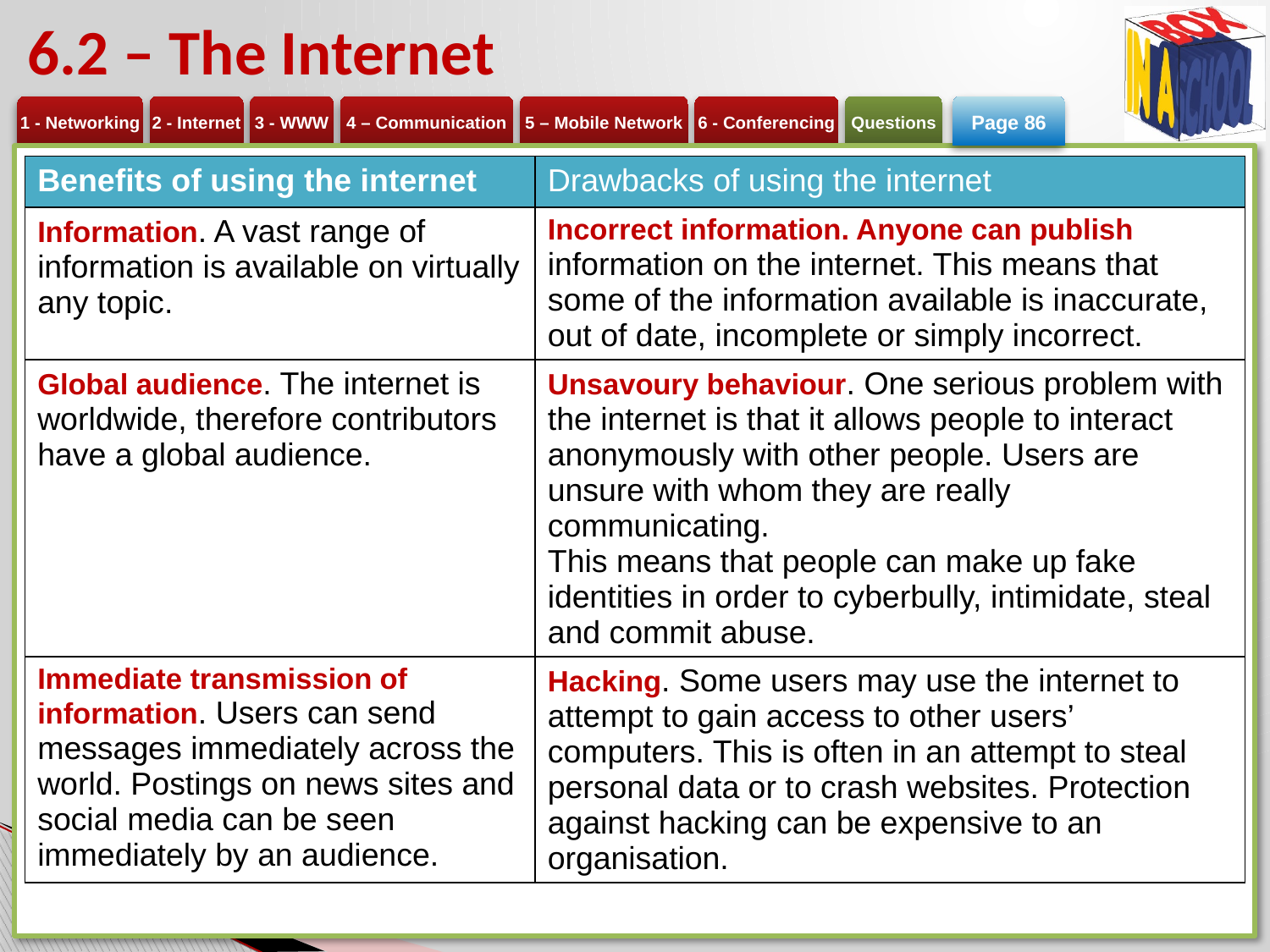

# 6.2 – The Internet
Page 86
| Benefits of using the internet | Drawbacks of using the internet |
| --- | --- |
| Information. A vast range of information is available on virtually any topic. | Incorrect information. Anyone can publish information on the internet. This means that some of the information available is inaccurate, out of date, incomplete or simply incorrect. |
| Global audience. The internet is worldwide, therefore contributors have a global audience. | Unsavoury behaviour. One serious problem with the internet is that it allows people to interact anonymously with other people. Users are unsure with whom they are really communicating. This means that people can make up fake identities in order to cyberbully, intimidate, steal and commit abuse. |
| Immediate transmission of information. Users can send messages immediately across the world. Postings on news sites and social media can be seen immediately by an audience. | Hacking. Some users may use the internet to attempt to gain access to other users’ computers. This is often in an attempt to steal personal data or to crash websites. Protection against hacking can be expensive to an organisation. |